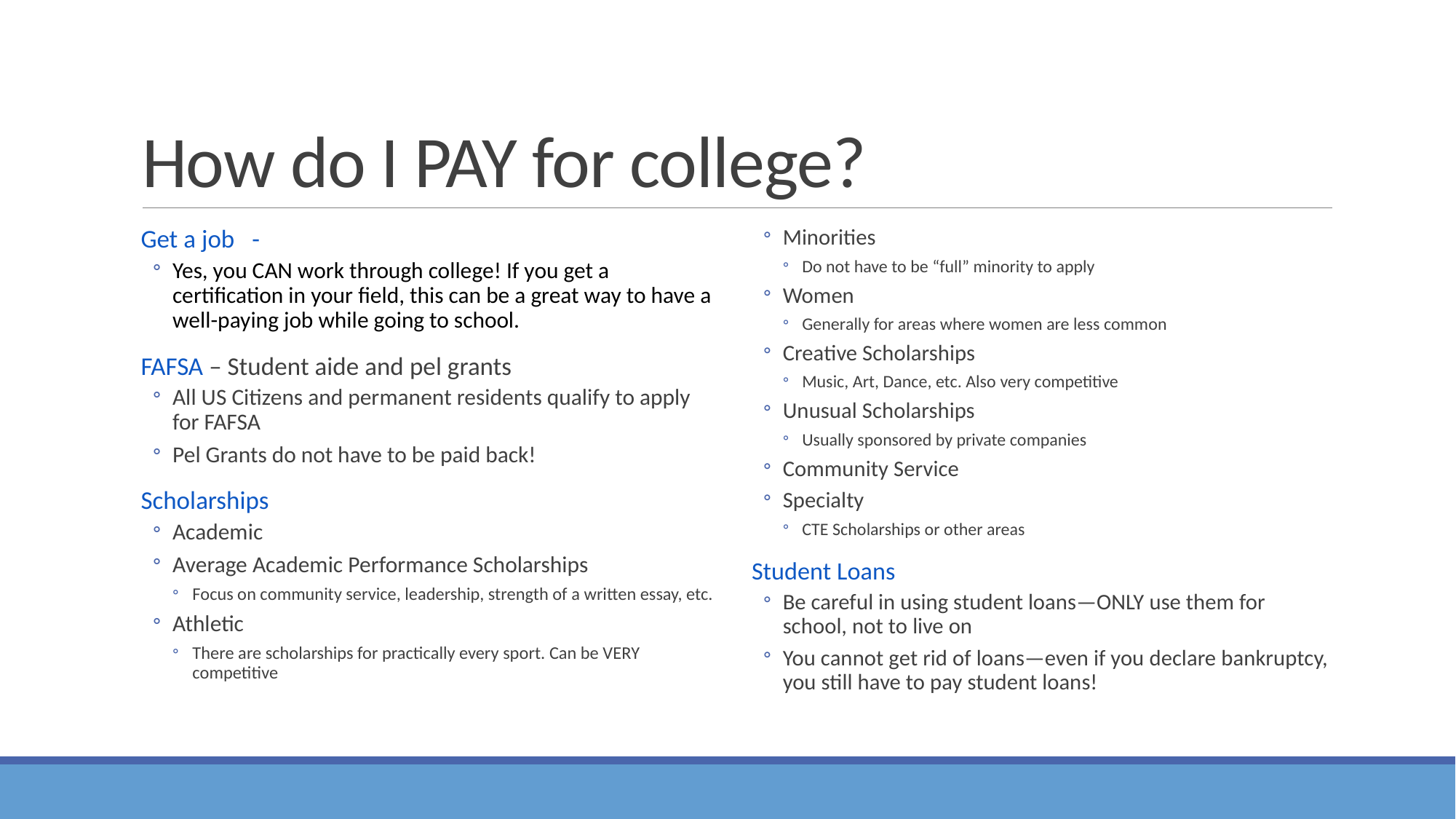

# How do I PAY for college?
Get a job   -
Yes, you CAN work through college! If you get a certification in your field, this can be a great way to have a well-paying job while going to school.
FAFSA – Student aide and pel grants
All US Citizens and permanent residents qualify to apply for FAFSA
Pel Grants do not have to be paid back!
Scholarships
Academic
Average Academic Performance Scholarships
Focus on community service, leadership, strength of a written essay, etc.
Athletic
There are scholarships for practically every sport. Can be VERY competitive
Minorities
Do not have to be “full” minority to apply
Women
Generally for areas where women are less common
Creative Scholarships
Music, Art, Dance, etc. Also very competitive
Unusual Scholarships
Usually sponsored by private companies
Community Service
Specialty
CTE Scholarships or other areas
Student Loans
Be careful in using student loans—ONLY use them for school, not to live on
You cannot get rid of loans—even if you declare bankruptcy, you still have to pay student loans!